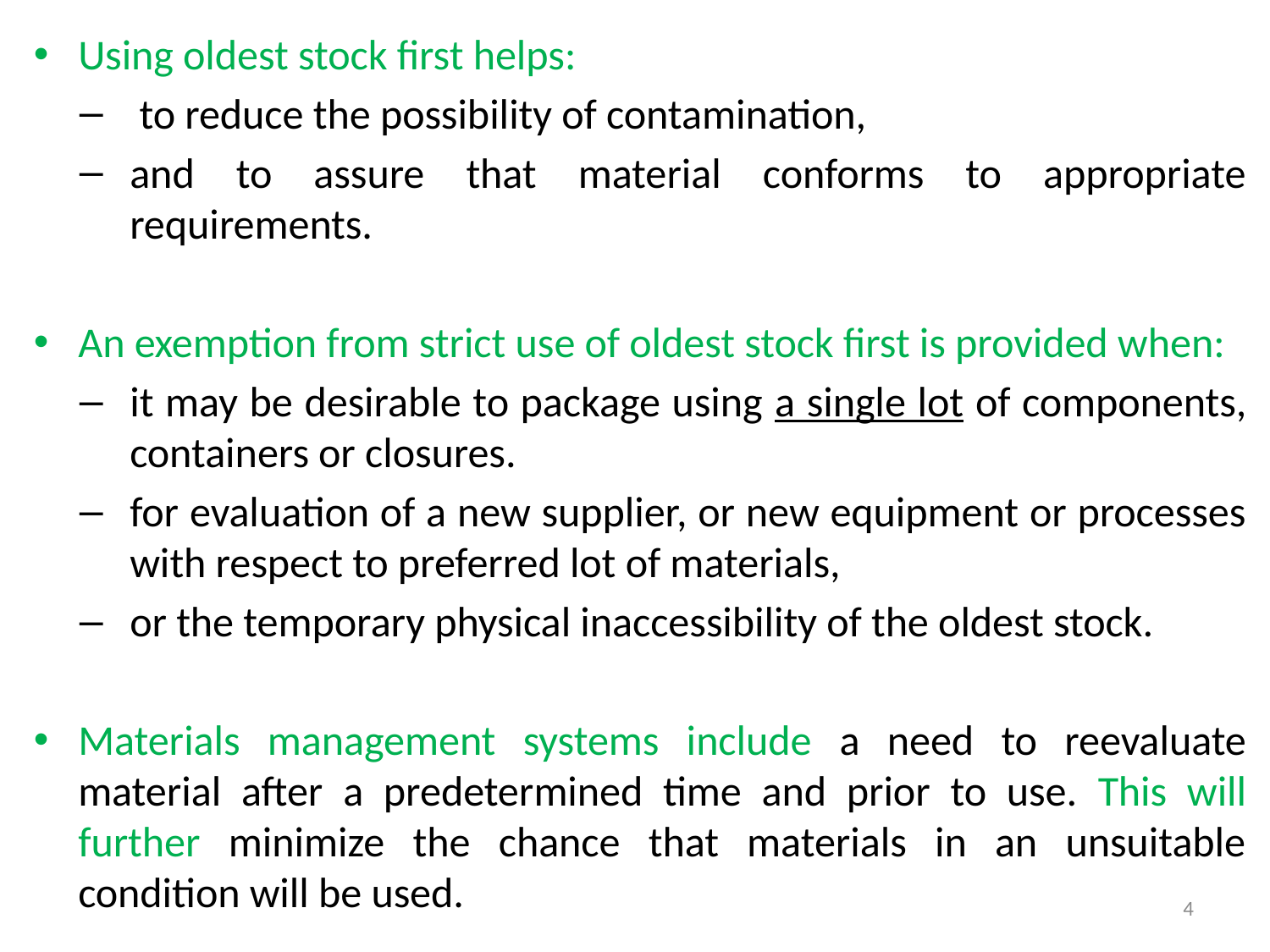

Using oldest stock first helps:
 to reduce the possibility of contamination,
and to assure that material conforms to appropriate requirements.

An exemption from strict use of oldest stock first is provided when:
it may be desirable to package using a single lot of components, containers or closures.
for evaluation of a new supplier, or new equipment or processes with respect to preferred lot of materials,
or the temporary physical inaccessibility of the oldest stock.

Materials management systems include a need to reevaluate material after a predetermined time and prior to use. This will further minimize the chance that materials in an unsuitable condition will be used.

4